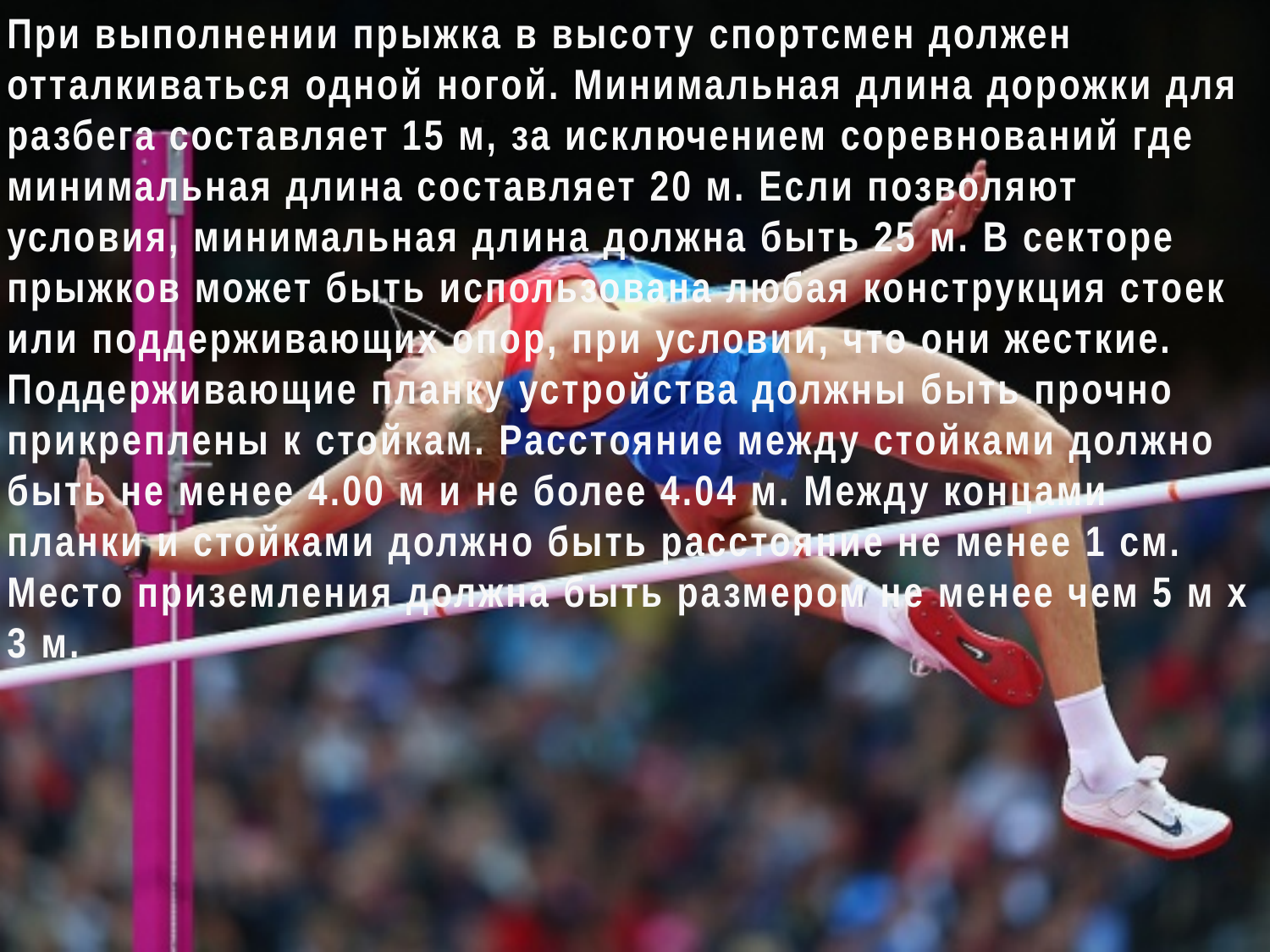

При выполнении прыжка в высоту спортсмен должен отталкиваться одной ногой. Минимальная длина дорожки для разбега составляет 15 м, за исключением соревнований где минимальная длина составляет 20 м. Если позволяют условия, минимальная длина должна быть 25 м. В секторе прыжков может быть использована любая конструкция стоек или поддерживающих опор, при условии, что они жесткие. Поддерживающие планку устройства должны быть прочно прикреплены к стойкам. Расстояние между стойками должно быть не менее 4.00 м и не более 4.04 м. Между концами планки и стойками должно быть расстояние не менее 1 см.
Место приземления должна быть размером не менее чем 5 м х 3 м.